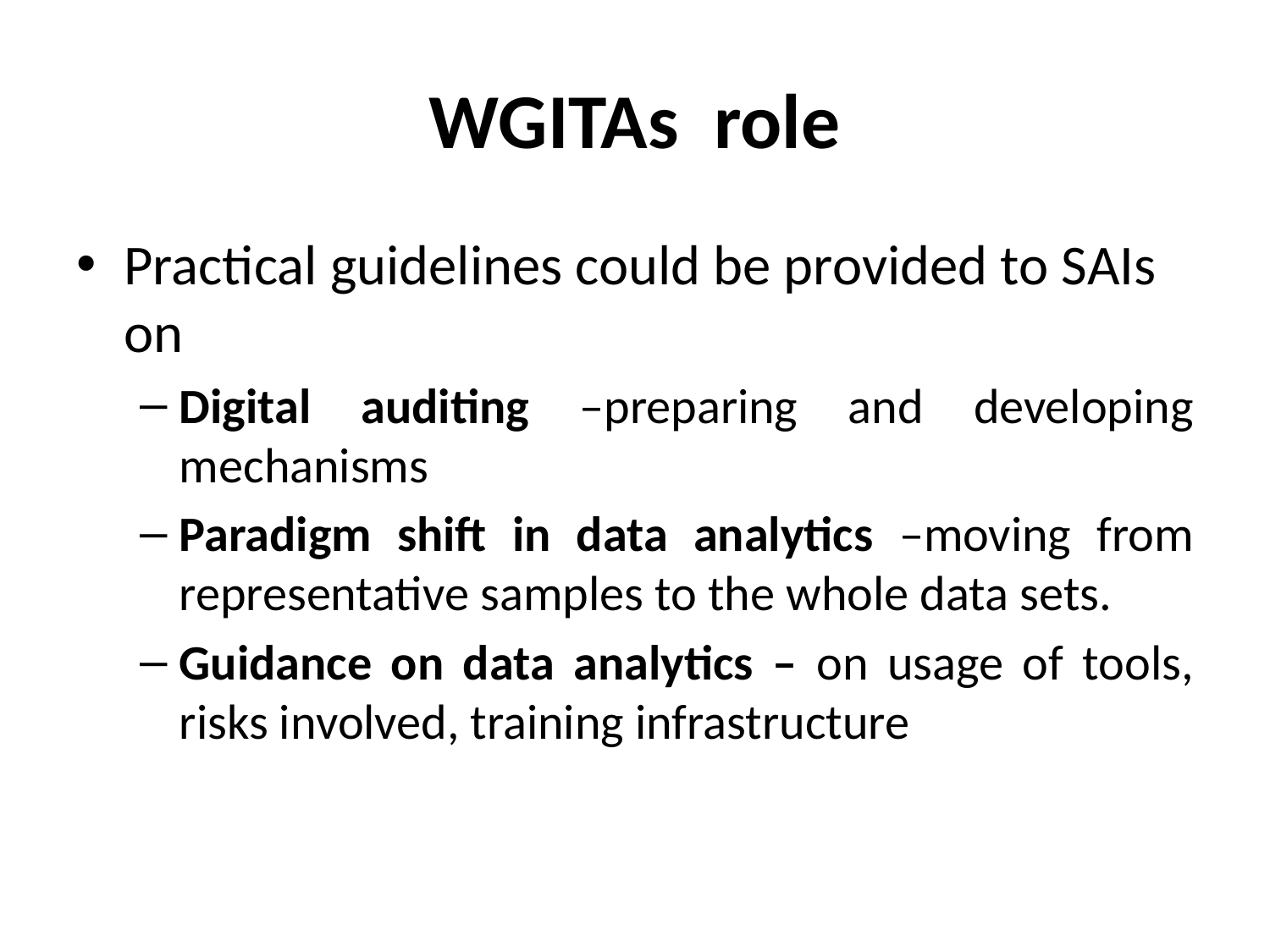

# WGITAs  role
Practical guidelines could be provided to SAIs on
Digital auditing –preparing and developing mechanisms
Paradigm shift in data analytics –moving from representative samples to the whole data sets.
Guidance on data analytics – on usage of tools, risks involved, training infrastructure